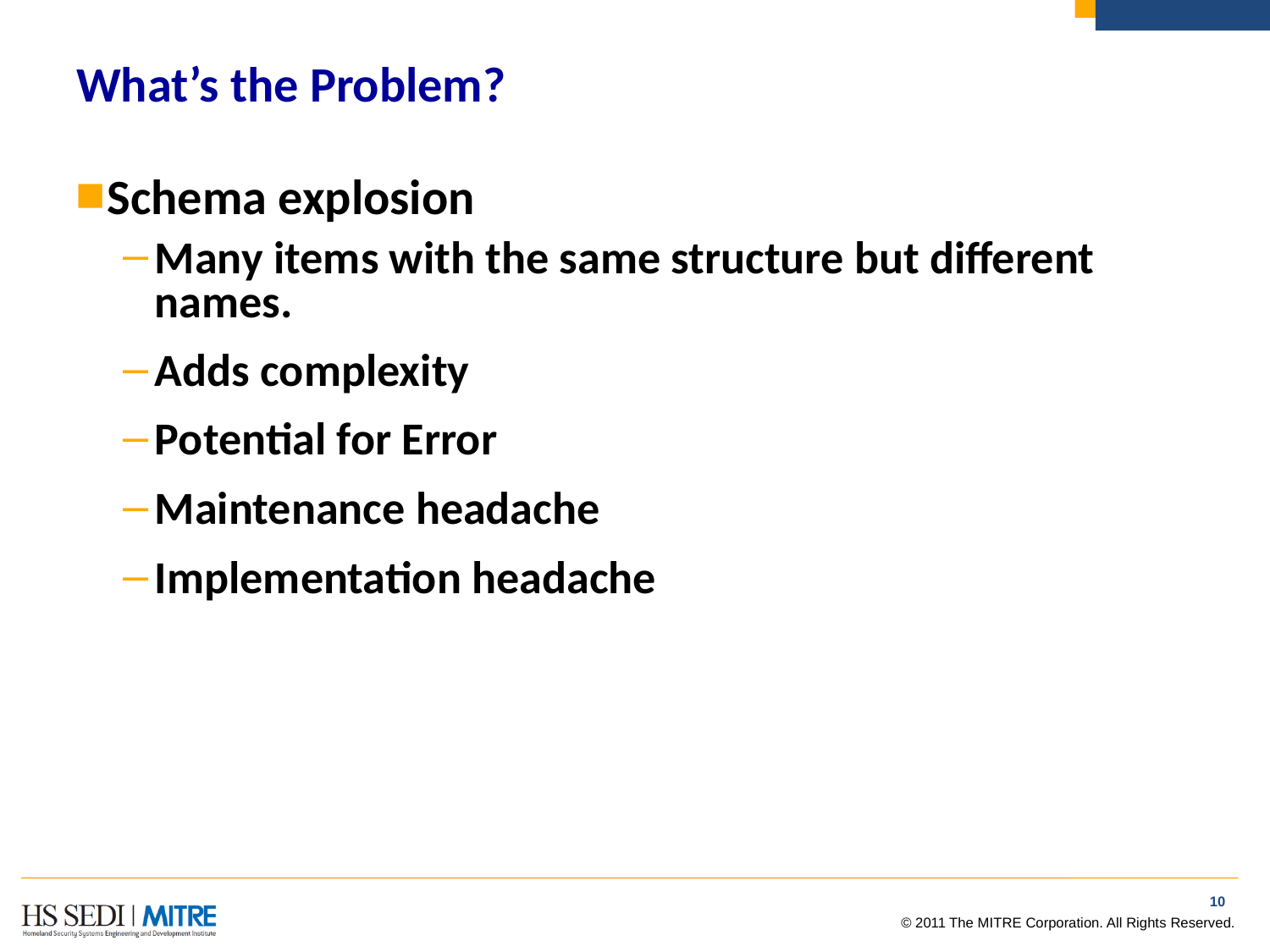

# What’s the Problem?
Schema explosion
Many items with the same structure but different names.
Adds complexity
Potential for Error
Maintenance headache
Implementation headache
10